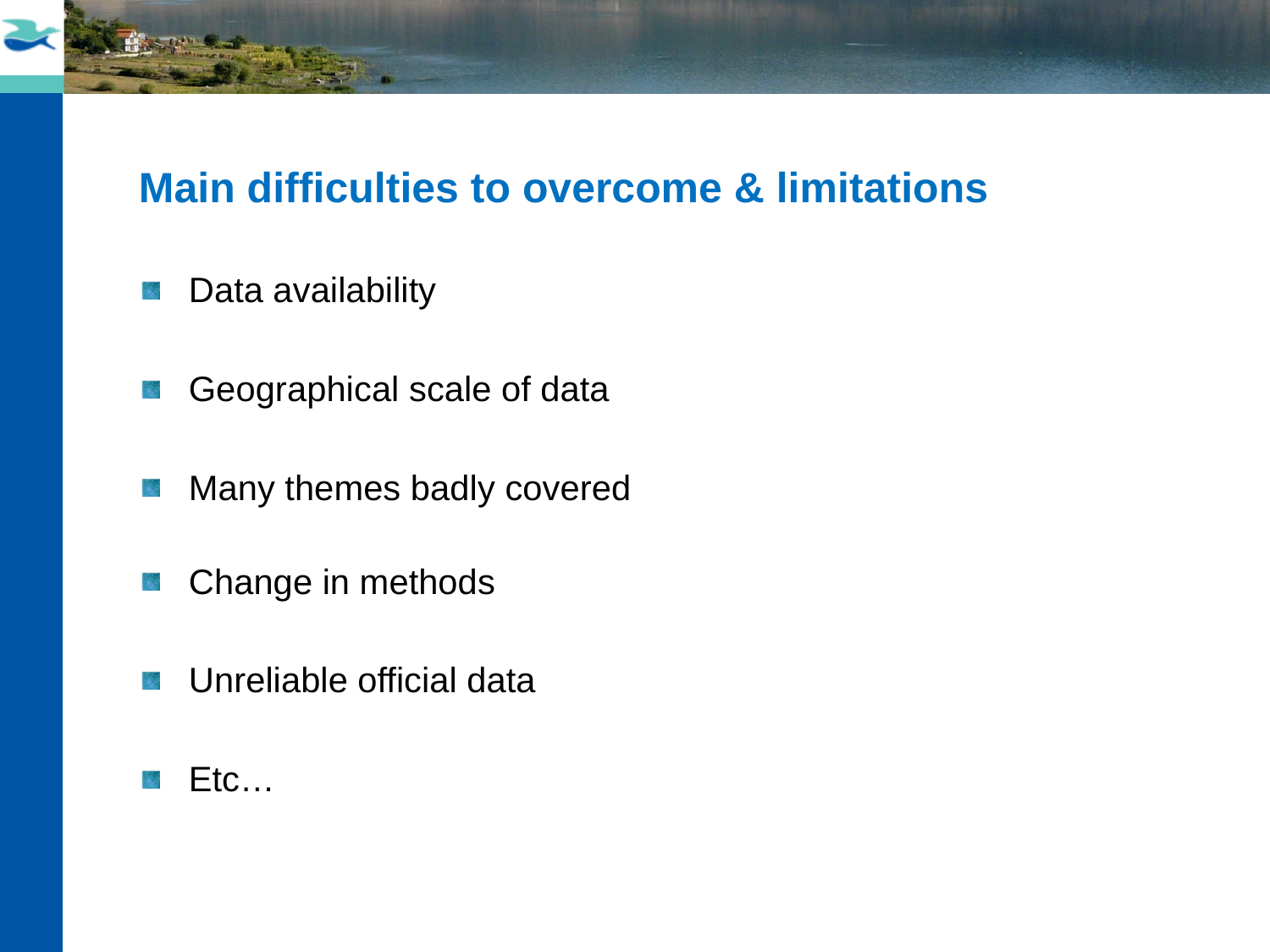

Main difficulties to overcome & limitations

Data availability

Geographical scale of data

Many themes badly covered

Change in methods

Unreliable official data

Etc…